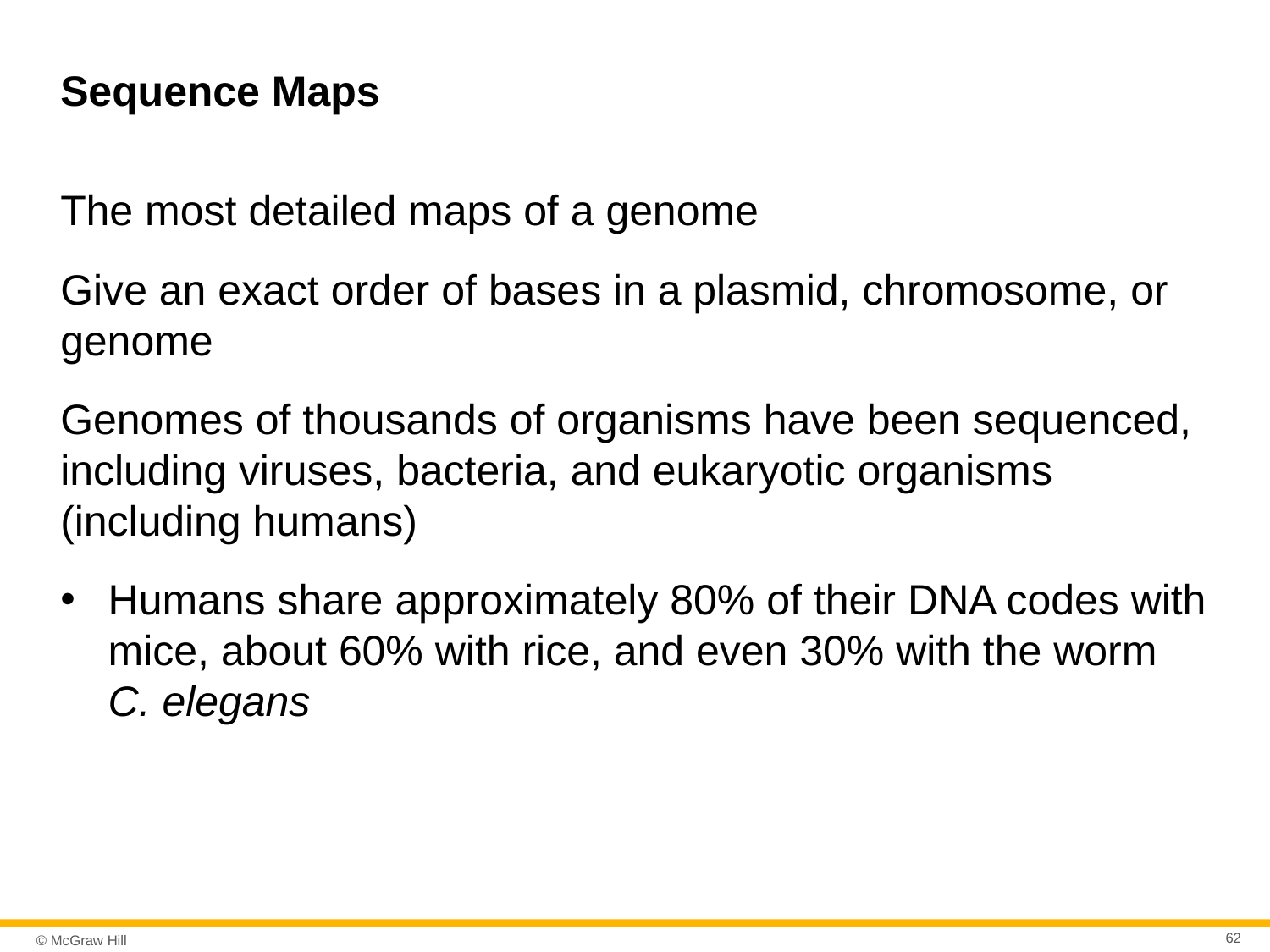

# Sequence Maps
The most detailed maps of a genome
Give an exact order of bases in a plasmid, chromosome, or genome
Genomes of thousands of organisms have been sequenced, including viruses, bacteria, and eukaryotic organisms (including humans)
Humans share approximately 80% of their DNA codes with mice, about 60% with rice, and even 30% with the worm C. elegans